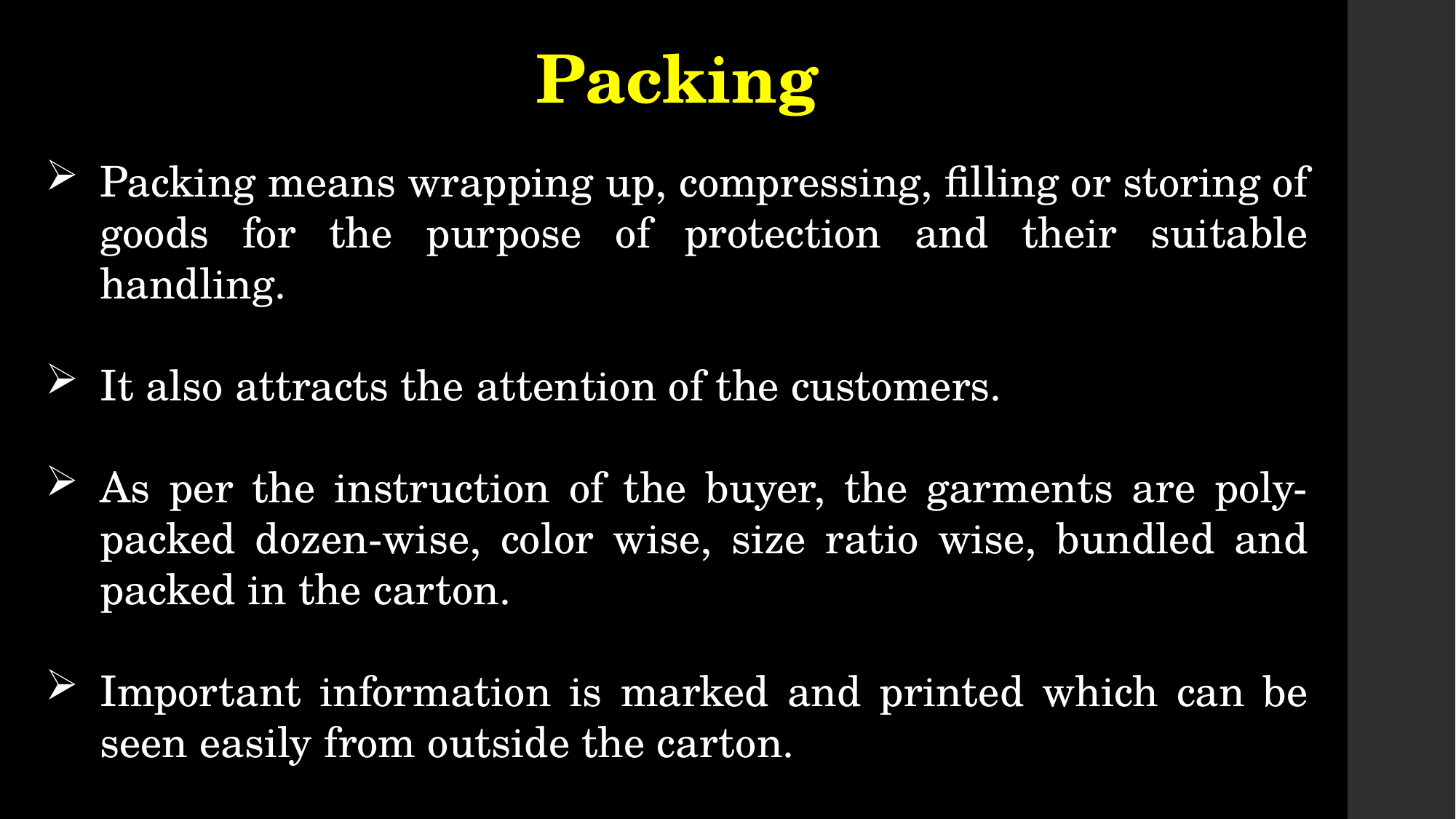

# Packing
Packing means wrapping up, compressing, filling or storing of goods for the purpose of protection and their suitable handling.

It also attracts the attention of the customers.

As per the instruction of the buyer, the garments are poly-packed dozen-wise, color wise, size ratio wise, bundled and packed in the carton.

Important information is marked and printed which can be seen easily from outside the carton.